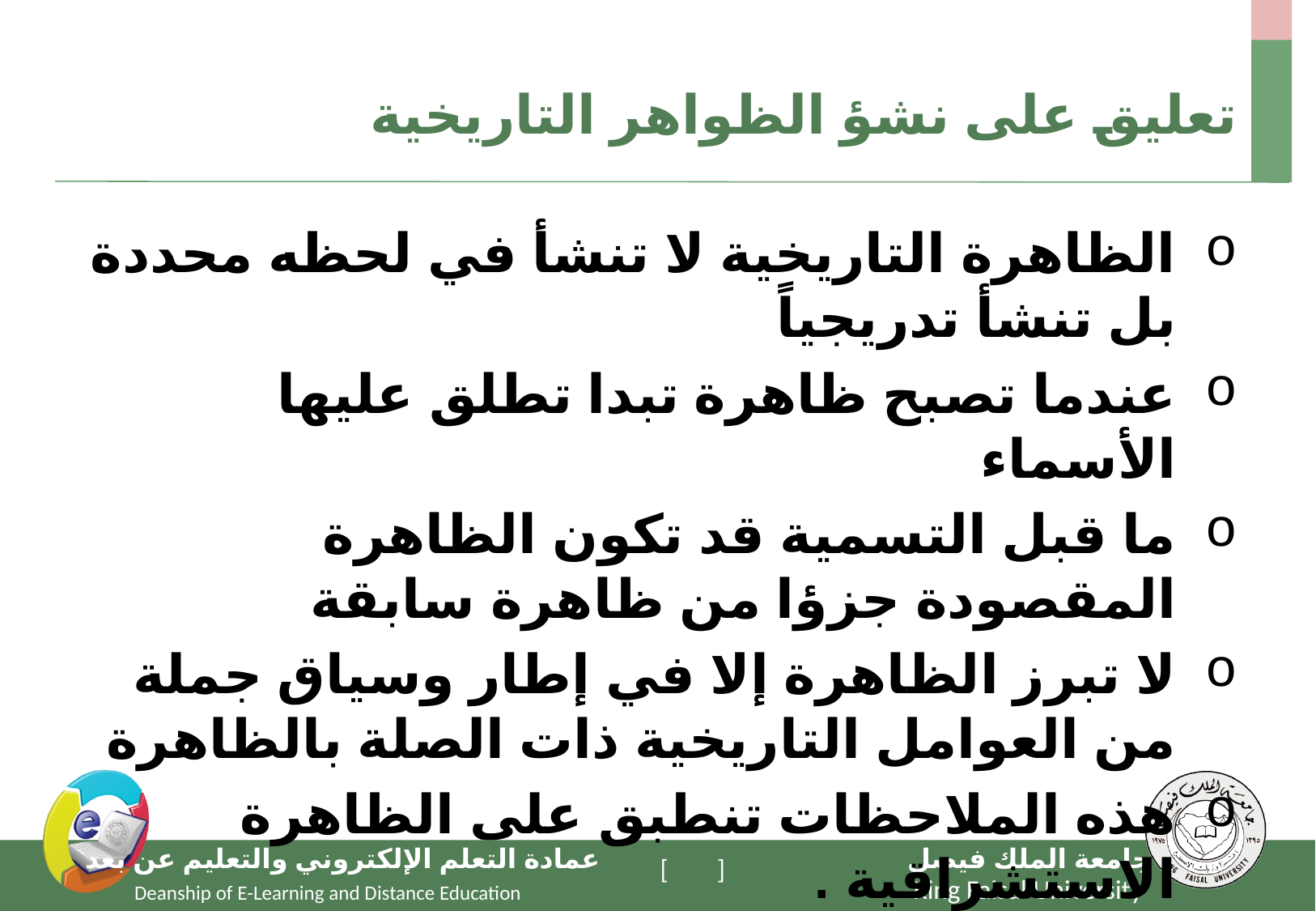

# تعليق على نشؤ الظواهر التاريخية
الظاهرة التاريخية لا تنشأ في لحظه محددة بل تنشأ تدريجياً
عندما تصبح ظاهرة تبدا تطلق عليها الأسماء
ما قبل التسمية قد تكون الظاهرة  المقصودة جزؤا من ظاهرة سابقة
لا تبرز الظاهرة إلا في إطار وسياق جملة من العوامل التاريخية ذات الصلة بالظاهرة
هذه الملاحظات تنطبق على الظاهرة الاستشراقية .